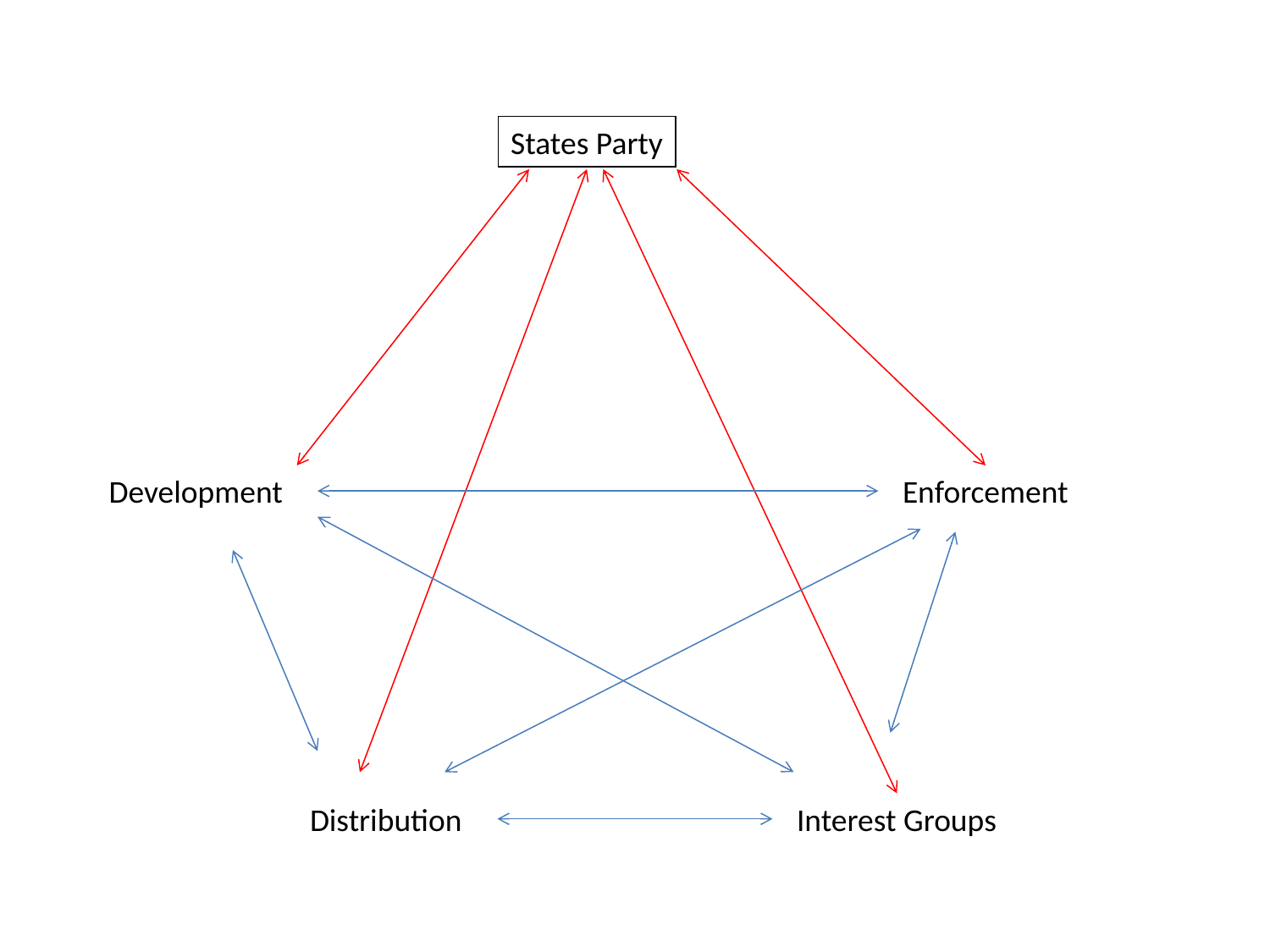

States Party
Development
Enforcement
Distribution
Interest Groups